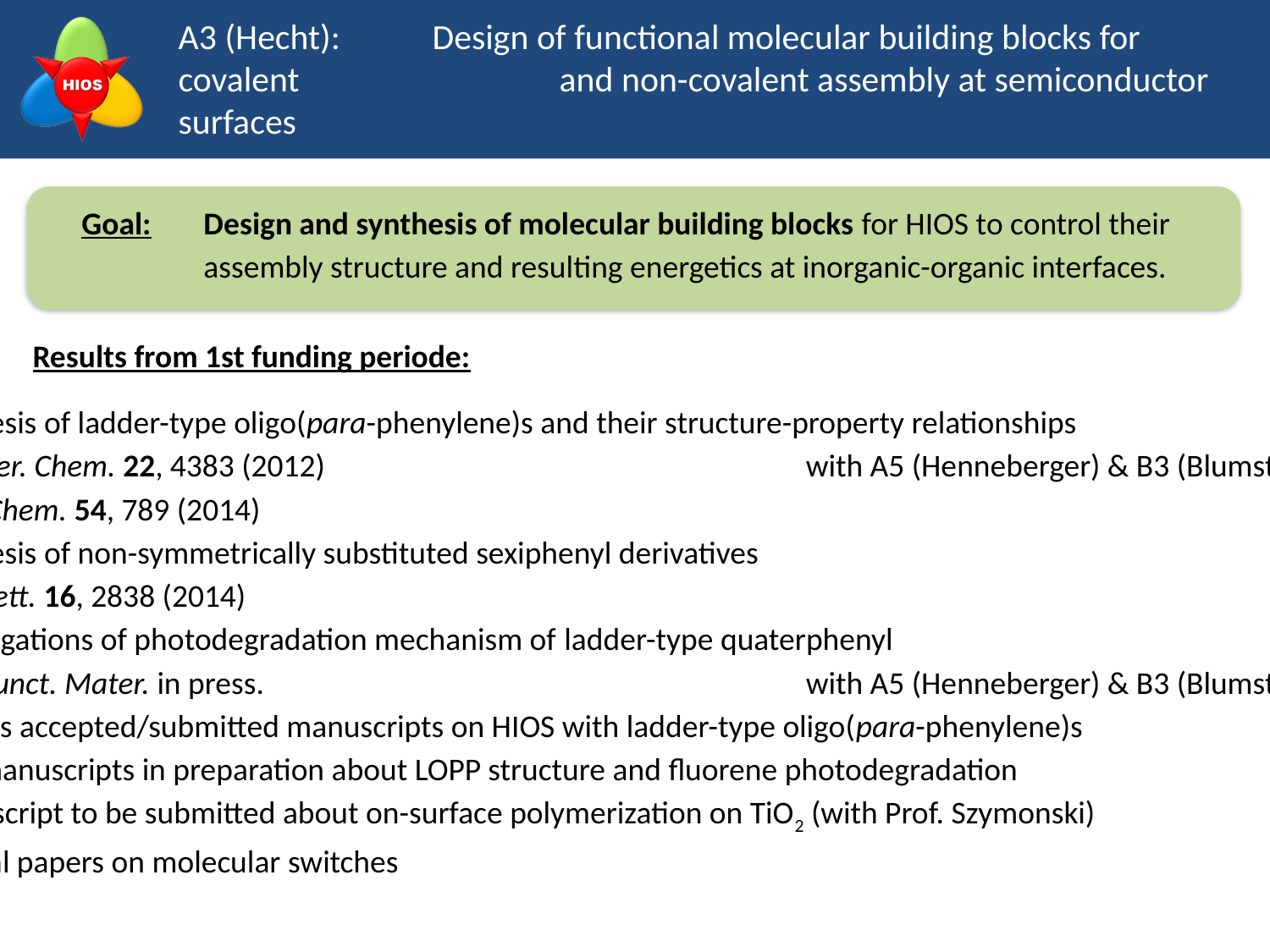

A3 (Hecht):	Design of functional molecular building blocks for covalent			and non-covalent assembly at semiconductor surfaces

Goal:
Design and synthesis of molecular building blocks for HIOS to control their
assembly structure and resulting energetics at inorganic-organic interfaces.
Results from 1st funding periode:
Synthesis of ladder-type oligo(para-phenylene)s and their structure-property relationships
	J. Mater. Chem. 22, 4383 (2012)				with A5 (Henneberger) & B3 (Blumstengel)
	Isr. J. Chem. 54, 789 (2014)
Synthesis of non-symmetrically substituted sexiphenyl derivatives
	Org. Lett. 16, 2838 (2014)
Investigations of photodegradation mechanism of ladder-type quaterphenyl
	Adv. Funct. Mater. in press.					with A5 (Henneberger) & B3 (Blumstengel)
Various accepted/submitted manuscripts on HIOS with ladder-type oligo(para-phenylene)s
Two manuscripts in preparation about LOPP structure and fluorene photodegradation
Manuscript to be submitted about on-surface polymerization on TiO2 (with Prof. Szymonski)
Several papers on molecular switches